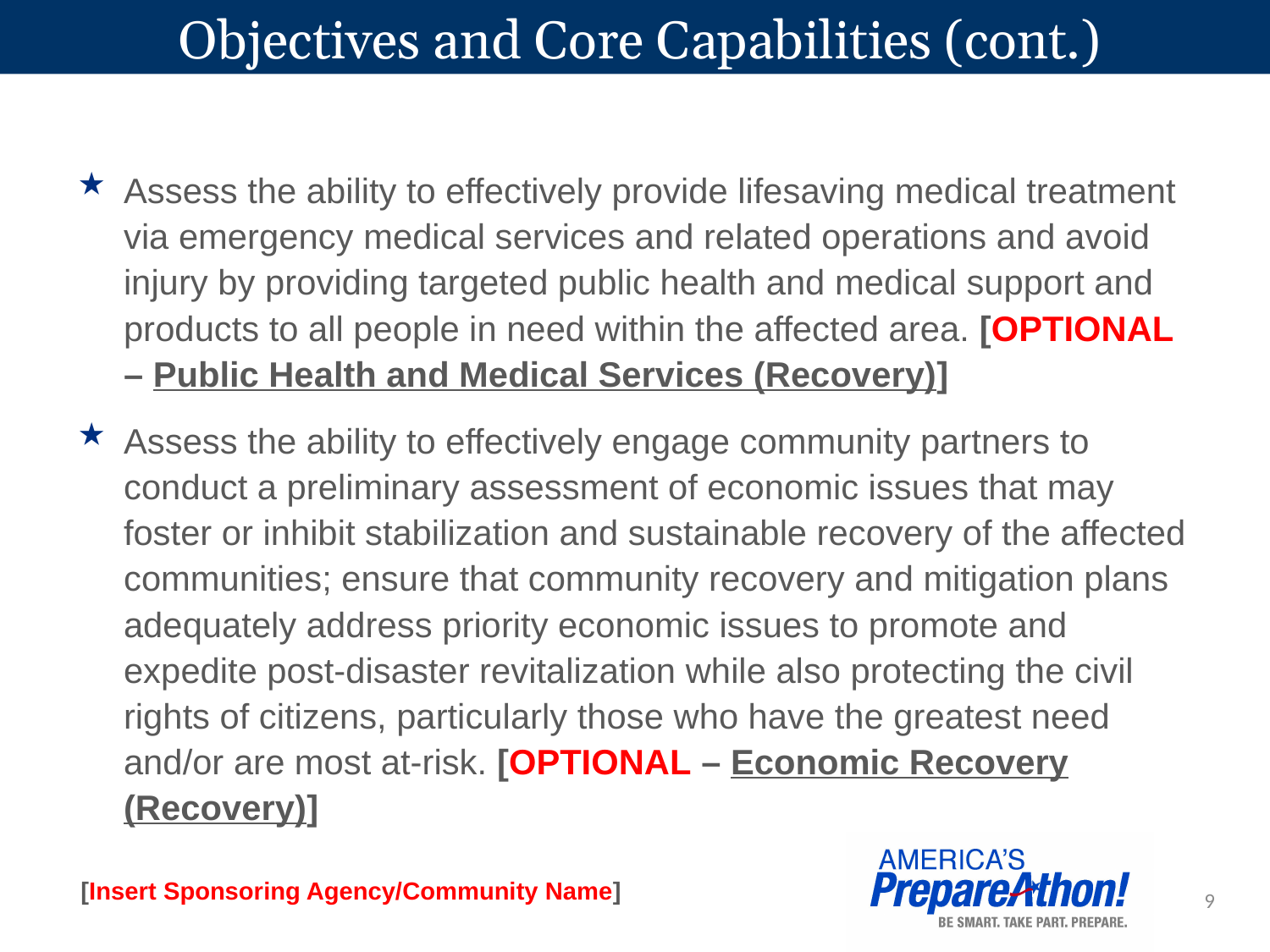

# Objectives and Core Capabilities (cont.)
Assess the ability to effectively provide lifesaving medical treatment via emergency medical services and related operations and avoid injury by providing targeted public health and medical support and products to all people in need within the affected area. [OPTIONAL – Public Health and Medical Services (Recovery)]
Assess the ability to effectively engage community partners to conduct a preliminary assessment of economic issues that may foster or inhibit stabilization and sustainable recovery of the affected communities; ensure that community recovery and mitigation plans adequately address priority economic issues to promote and expedite post-disaster revitalization while also protecting the civil rights of citizens, particularly those who have the greatest need and/or are most at-risk. [OPTIONAL – Economic Recovery (Recovery)]

9